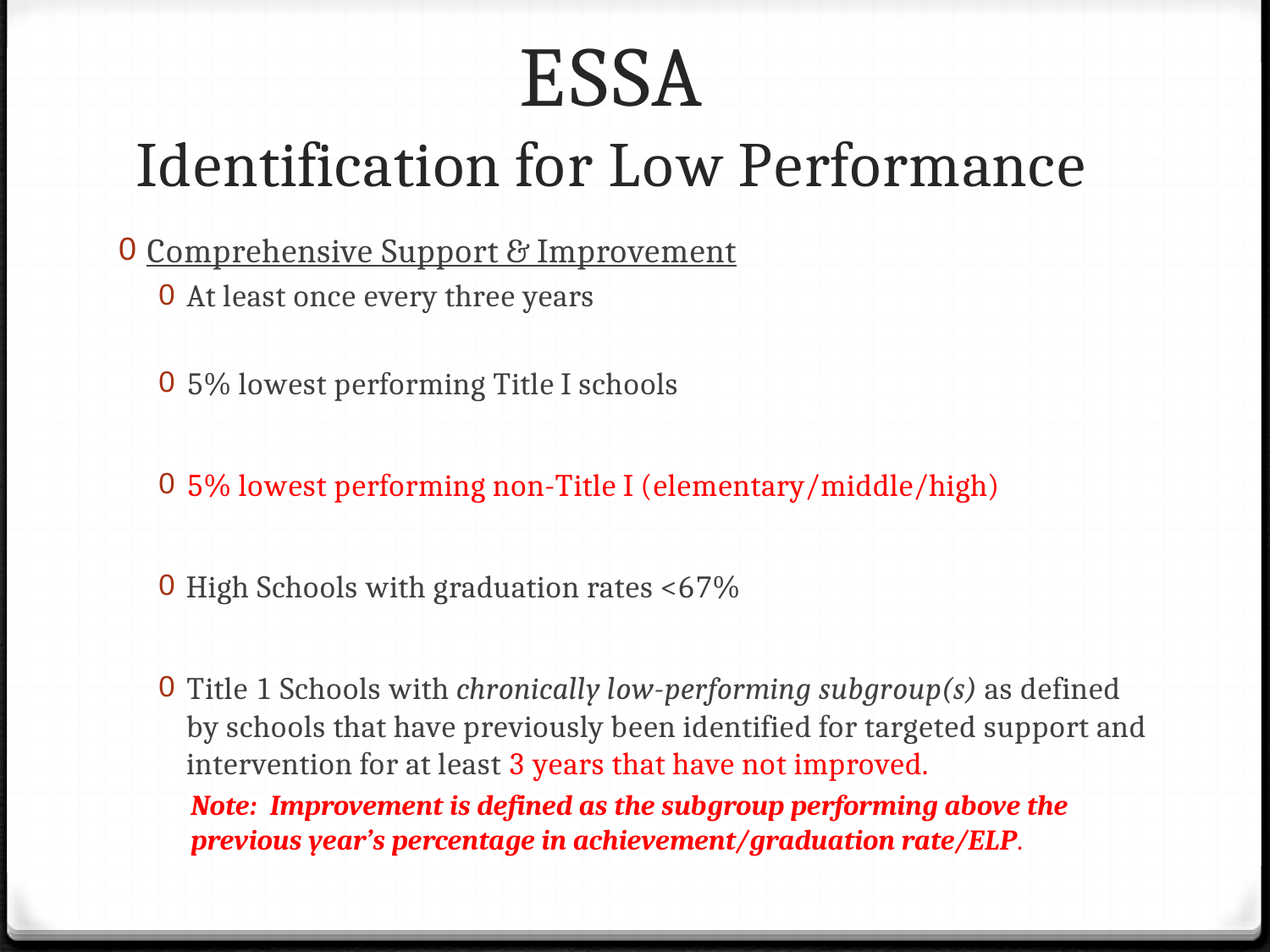

# ESSA Identification for Low Performance
Comprehensive Support & Improvement
At least once every three years

5% lowest performing Title I schools

5% lowest performing non-Title I (elementary/middle/high)

High Schools with graduation rates <67%

Title 1 Schools with chronically low-performing subgroup(s) as defined by schools that have previously been identified for targeted support and intervention for at least 3 years that have not improved.
Note:  Improvement is defined as the subgroup performing above the previous year’s percentage in achievement/graduation rate/ELP.